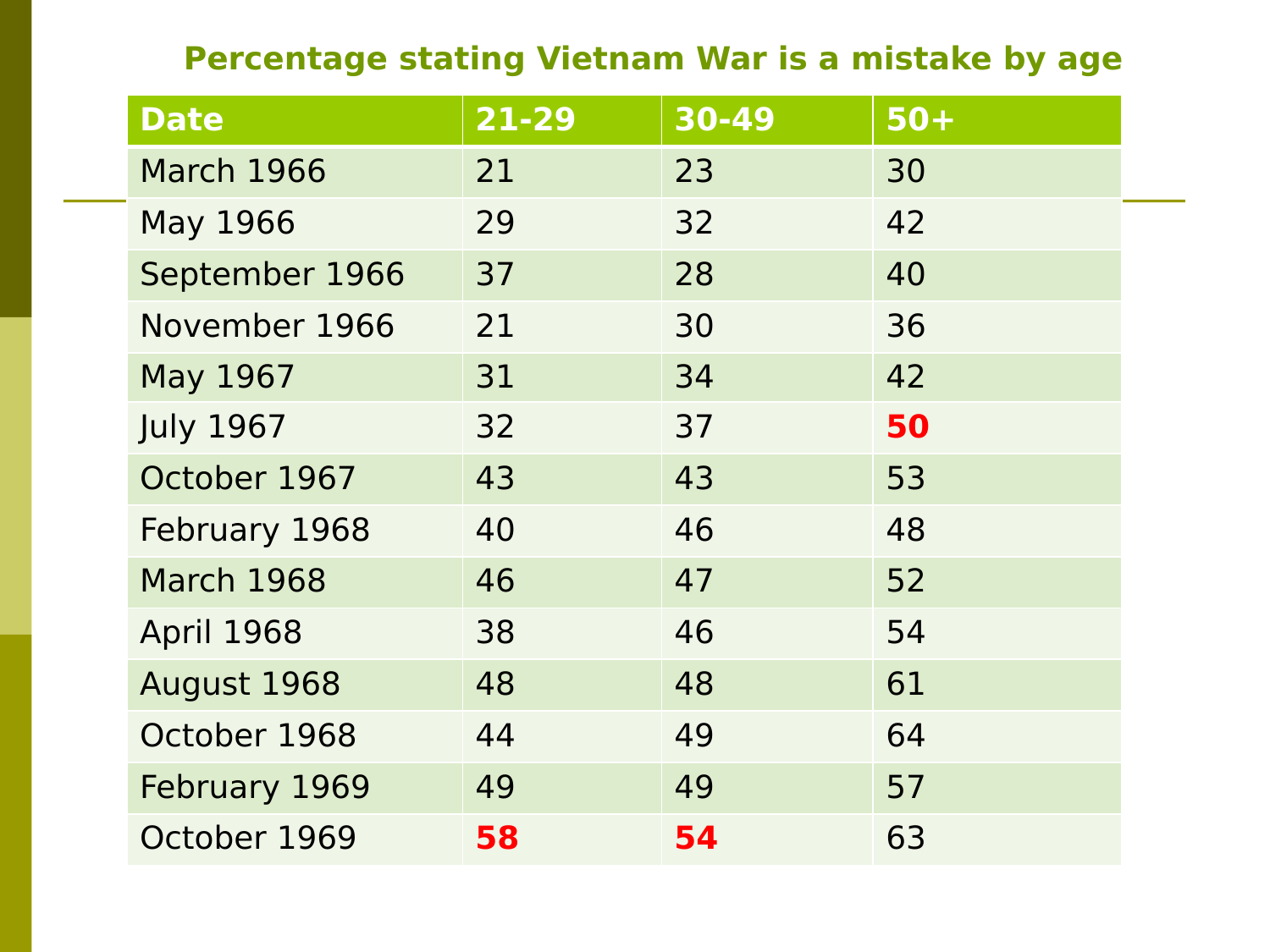

Percentage stating Vietnam War is a mistake by age
| Date | 21-29 | 30-49 | 50+ |
| --- | --- | --- | --- |
| March 1966 | 21 | 23 | 30 |
| May 1966 | 29 | 32 | 42 |
| September 1966 | 37 | 28 | 40 |
| November 1966 | 21 | 30 | 36 |
| May 1967 | 31 | 34 | 42 |
| July 1967 | 32 | 37 | 50 |
| October 1967 | 43 | 43 | 53 |
| February 1968 | 40 | 46 | 48 |
| March 1968 | 46 | 47 | 52 |
| April 1968 | 38 | 46 | 54 |
| August 1968 | 48 | 48 | 61 |
| October 1968 | 44 | 49 | 64 |
| February 1969 | 49 | 49 | 57 |
| October 1969 | 58 | 54 | 63 |